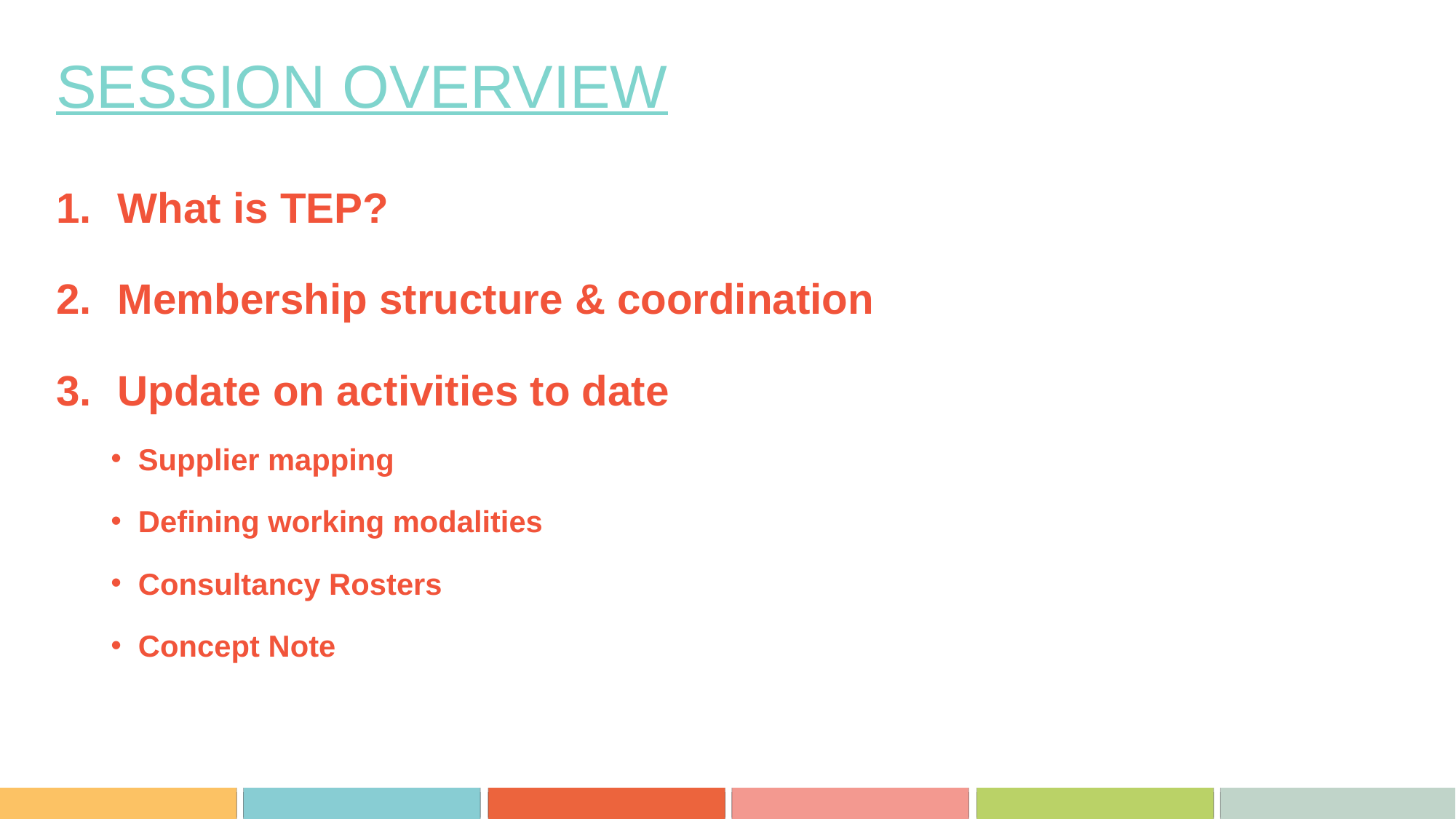

# SESSION OVERVIEW
What is TEP?
Membership structure & coordination
Update on activities to date
Supplier mapping
Defining working modalities
Consultancy Rosters
Concept Note